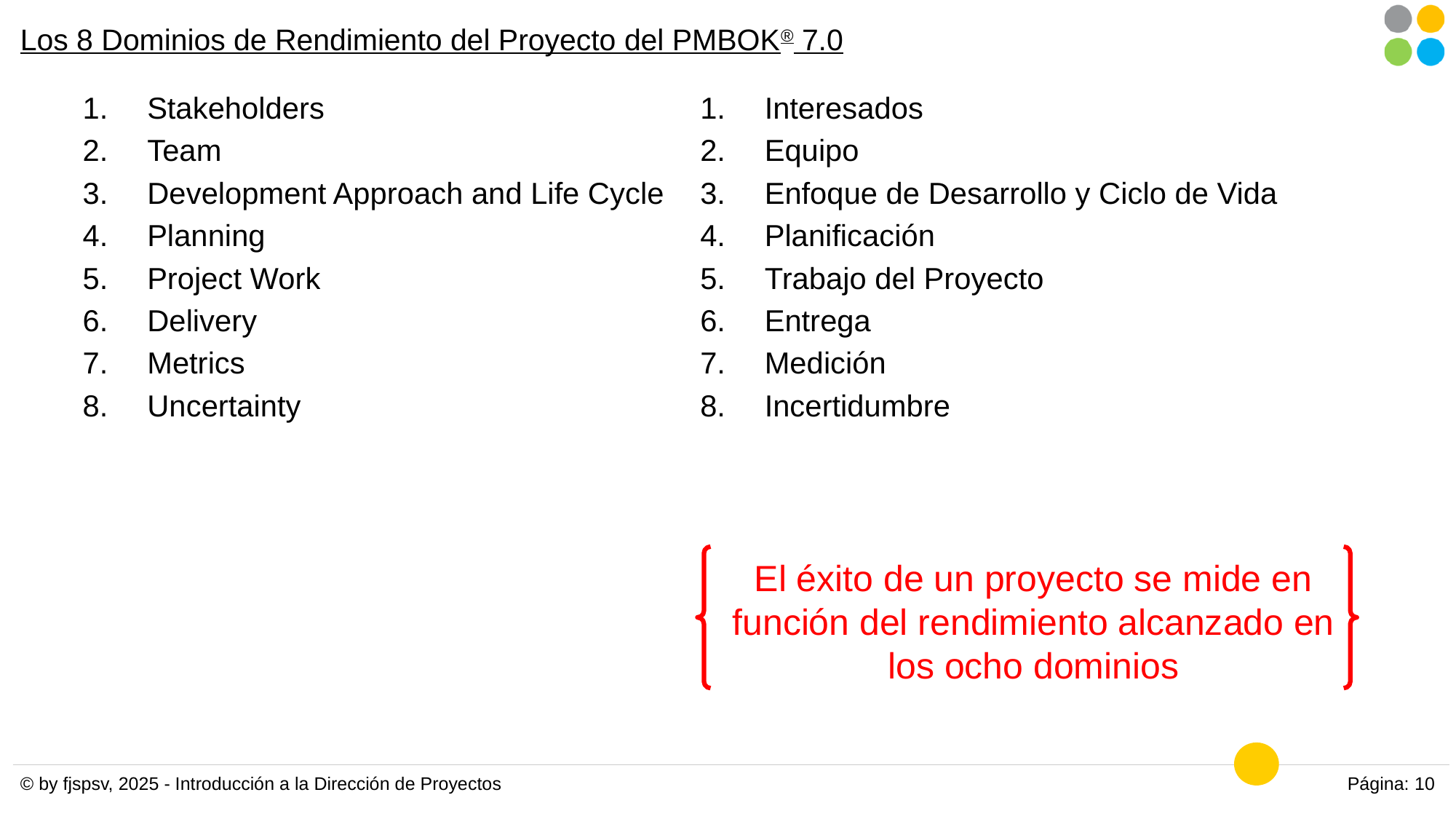

# Los 8 Dominios de Rendimiento del Proyecto del PMBOK® 7.0
Stakeholders
Team
Development Approach and Life Cycle
Planning
Project Work
Delivery
Metrics
Uncertainty
Interesados
Equipo
Enfoque de Desarrollo y Ciclo de Vida
Planificación
Trabajo del Proyecto
Entrega
Medición
Incertidumbre
El éxito de un proyecto se mide en función del rendimiento alcanzado en los ocho dominios
© by fjspsv, 2025 - Introducción a la Dirección de Proyectos
Página: 10